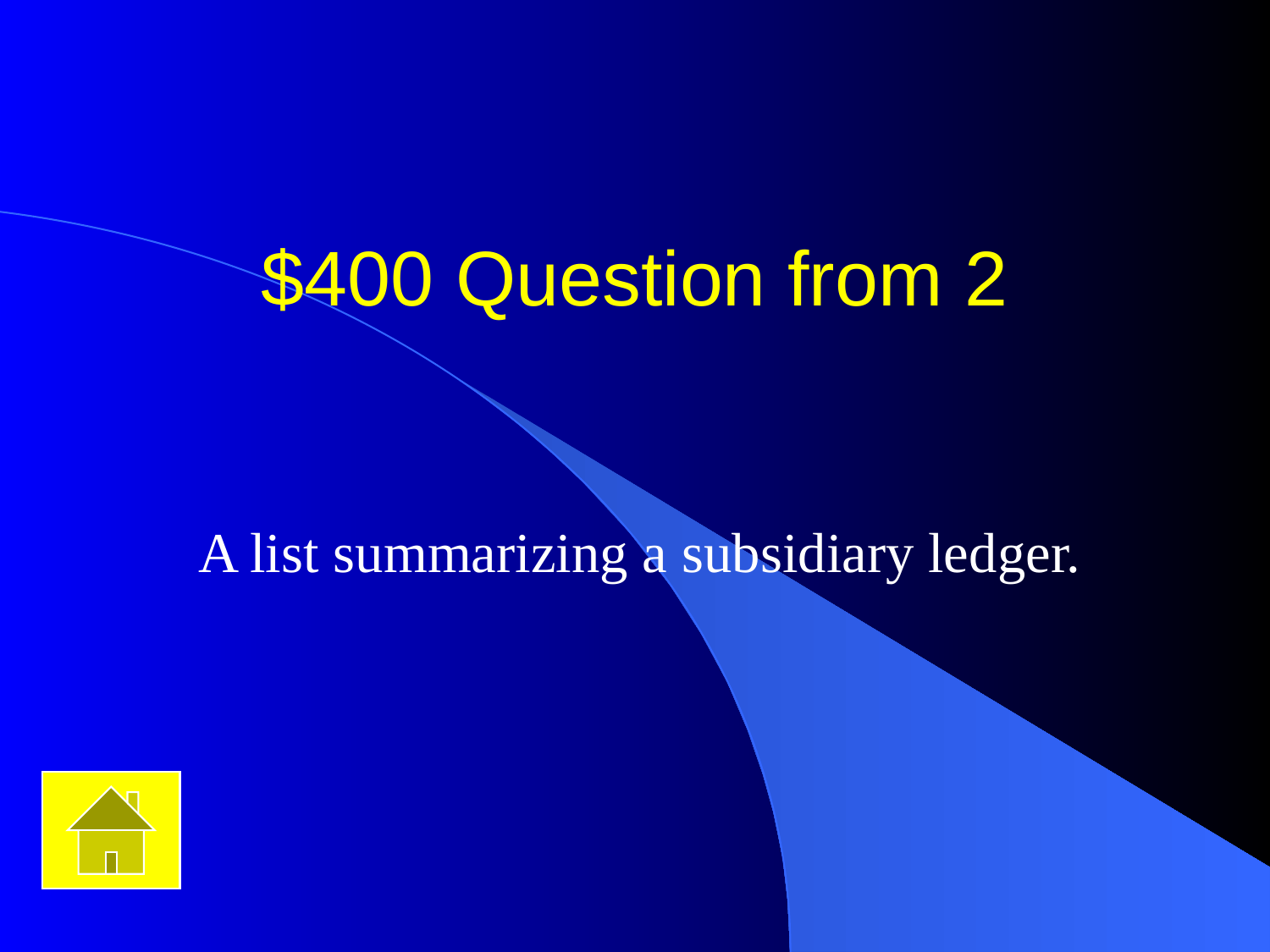

# $400 Question from 2
A list summarizing a subsidiary ledger.